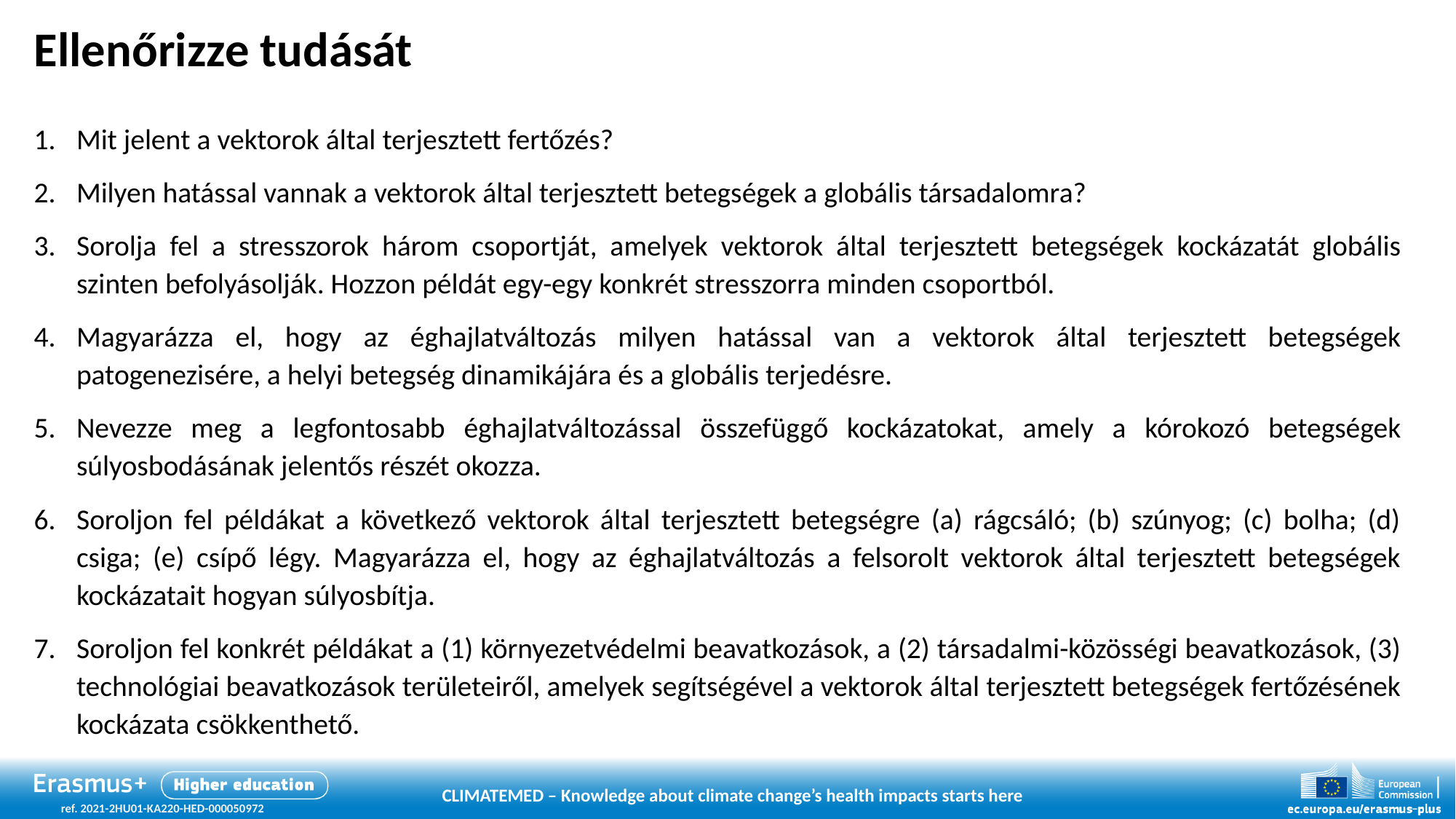

# Ellenőrizze tudását
Mit jelent a vektorok által terjesztett fertőzés?
Milyen hatással vannak a vektorok által terjesztett betegségek a globális társadalomra?
Sorolja fel a stresszorok három csoportját, amelyek vektorok által terjesztett betegségek kockázatát globális szinten befolyásolják. Hozzon példát egy-egy konkrét stresszorra minden csoportból.
Magyarázza el, hogy az éghajlatváltozás milyen hatással van a vektorok által terjesztett betegségek patogenezisére, a helyi betegség dinamikájára és a globális terjedésre.
Nevezze meg a legfontosabb éghajlatváltozással összefüggő kockázatokat, amely a kórokozó betegségek súlyosbodásának jelentős részét okozza.
Soroljon fel példákat a következő vektorok által terjesztett betegségre (a) rágcsáló; (b) szúnyog; (c) bolha; (d) csiga; (e) csípő légy. Magyarázza el, hogy az éghajlatváltozás a felsorolt vektorok által terjesztett betegségek kockázatait hogyan súlyosbítja.
Soroljon fel konkrét példákat a (1) környezetvédelmi beavatkozások, a (2) társadalmi-közösségi beavatkozások, (3) technológiai beavatkozások területeiről, amelyek segítségével a vektorok által terjesztett betegségek fertőzésének kockázata csökkenthető.